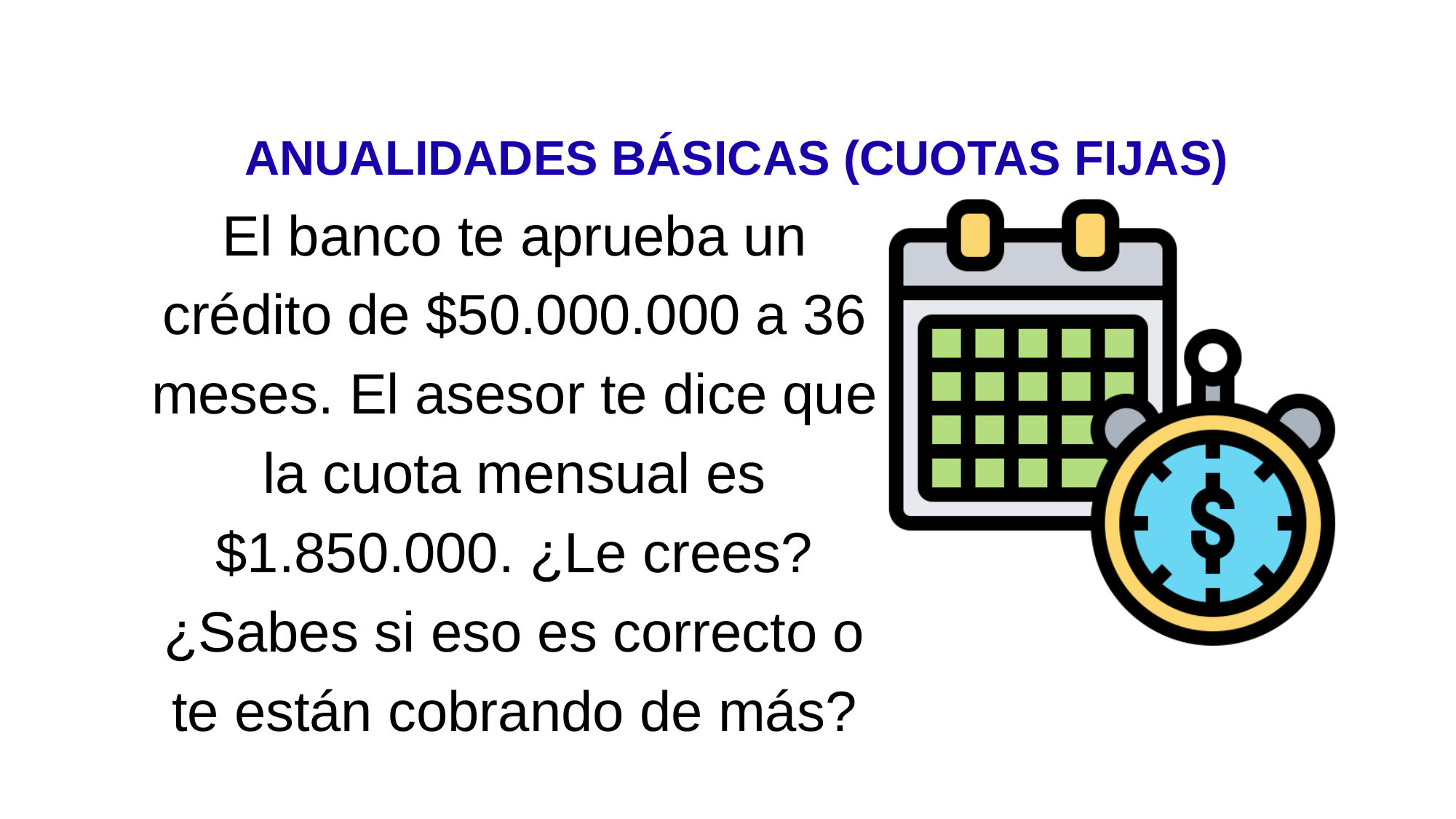

ANUALIDADES BÁSICAS (CUOTAS FIJAS)
El banco te aprueba un crédito de $50.000.000 a 36 meses. El asesor te dice que la cuota mensual es $1.850.000. ¿Le crees? ¿Sabes si eso es correcto o te están cobrando de más?